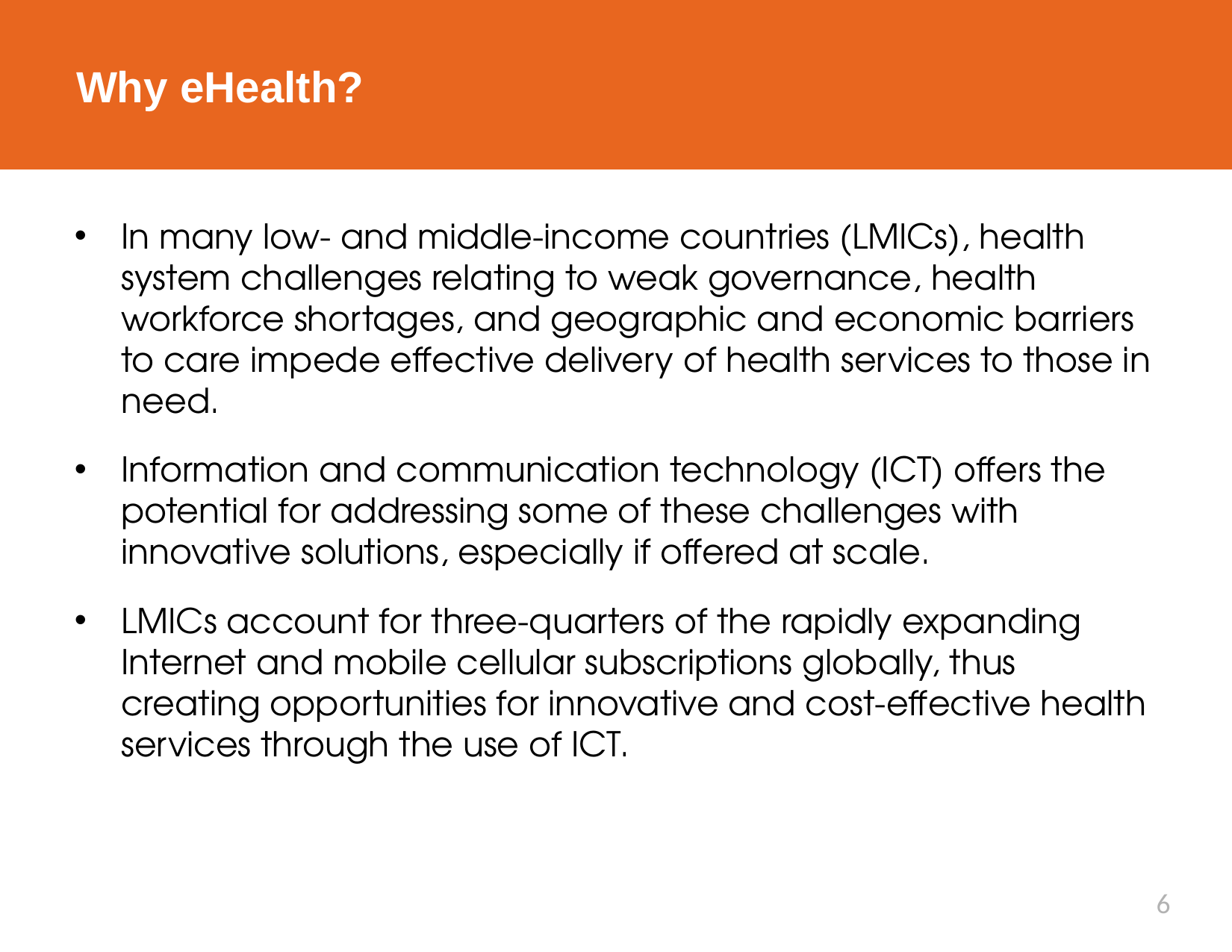

# Why eHealth?

In many low- and middle-income countries (LMICs), health system challenges relating to weak governance, health workforce shortages, and geographic and economic barriers to care impede effective delivery of health services to those in need.
Information and communication technology (ICT) offers the potential for addressing some of these challenges with innovative solutions, especially if offered at scale.
LMICs account for three-quarters of the rapidly expanding Internet and mobile cellular subscriptions globally, thus creating opportunities for innovative and cost-effective health services through the use of ICT.
6